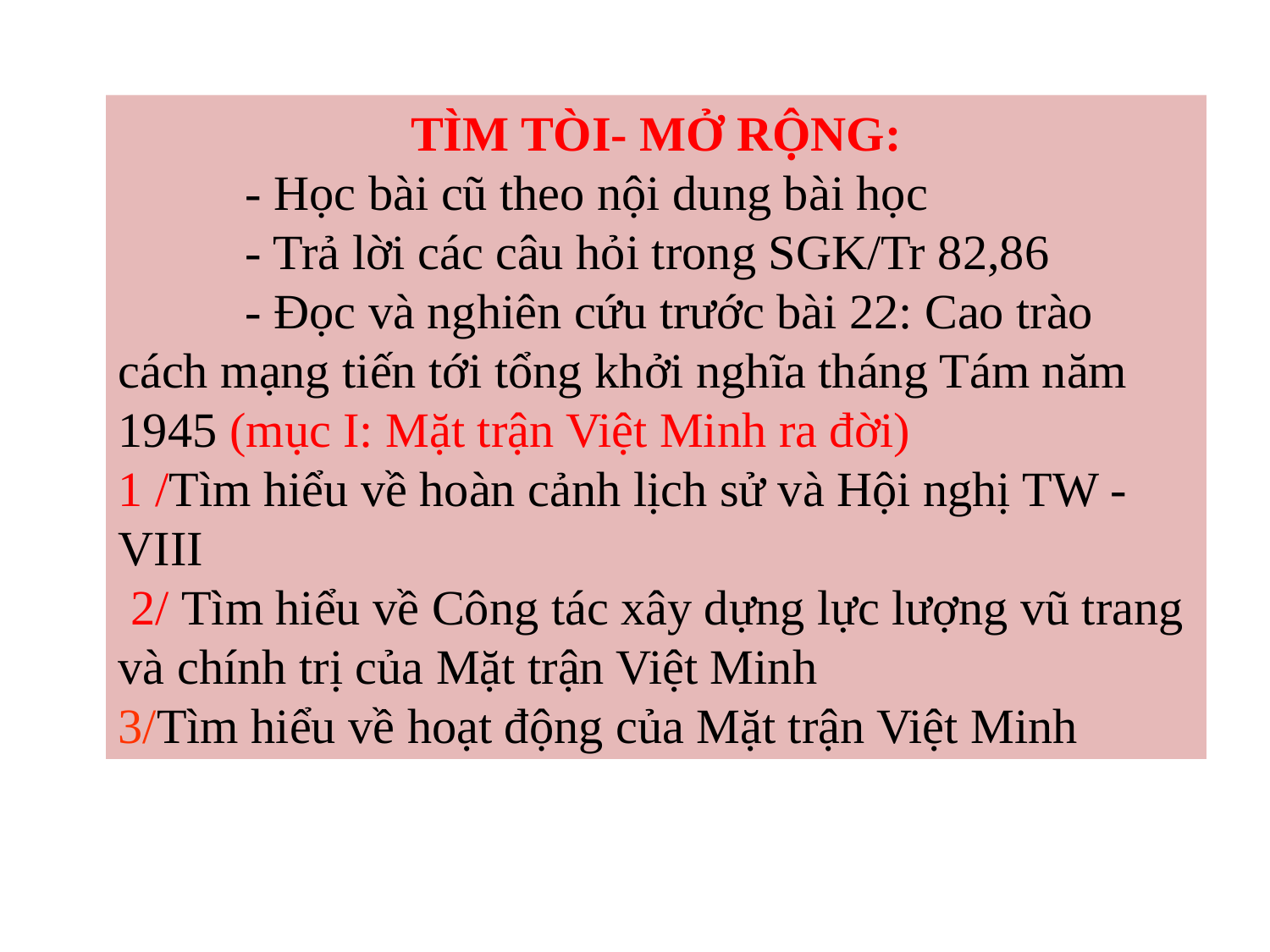

TÌM TÒI- MỞ RỘNG:
	- Học bài cũ theo nội dung bài học
      	- Trả lời các câu hỏi trong SGK/Tr 82,86
       	- Đọc và nghiên cứu trước bài 22: Cao trào cách mạng tiến tới tổng khởi nghĩa tháng Tám năm 1945 (mục I: Mặt trận Việt Minh ra đời)
1 /Tìm hiểu về hoàn cảnh lịch sử và Hội nghị TW - VIII
 2/ Tìm hiểu về Công tác xây dựng lực lượng vũ trang và chính trị của Mặt trận Việt Minh
3/Tìm hiểu về hoạt động của Mặt trận Việt Minh